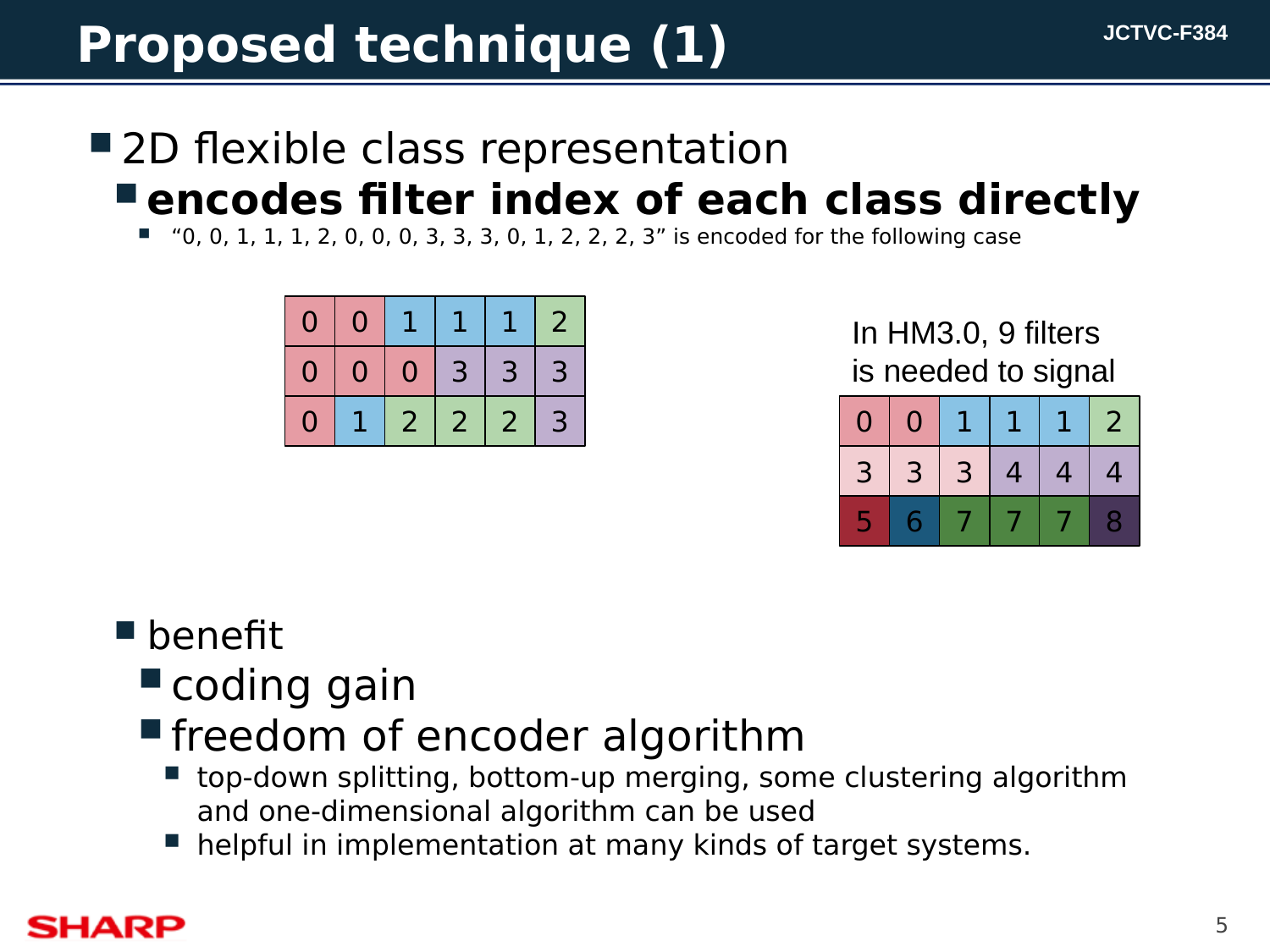

# Proposed technique (1)
2D flexible class representation
encodes filter index of each class directly
“0, 0, 1, 1, 1, 2, 0, 0, 0, 3, 3, 3, 0, 1, 2, 2, 2, 3” is encoded for the following case

benefit
coding gain
freedom of encoder algorithm
top-down splitting, bottom-up merging, some clustering algorithm and one-dimensional algorithm can be used
helpful in implementation at many kinds of target systems.

0
0
1
1
1
2
In HM3.0, 9 filters is needed to signal
0
0
0
3
3
3
0
1
2
2
2
3
0
0
1
1
1
2
3
3
3
4
4
4
5
6
7
7
7
8
5